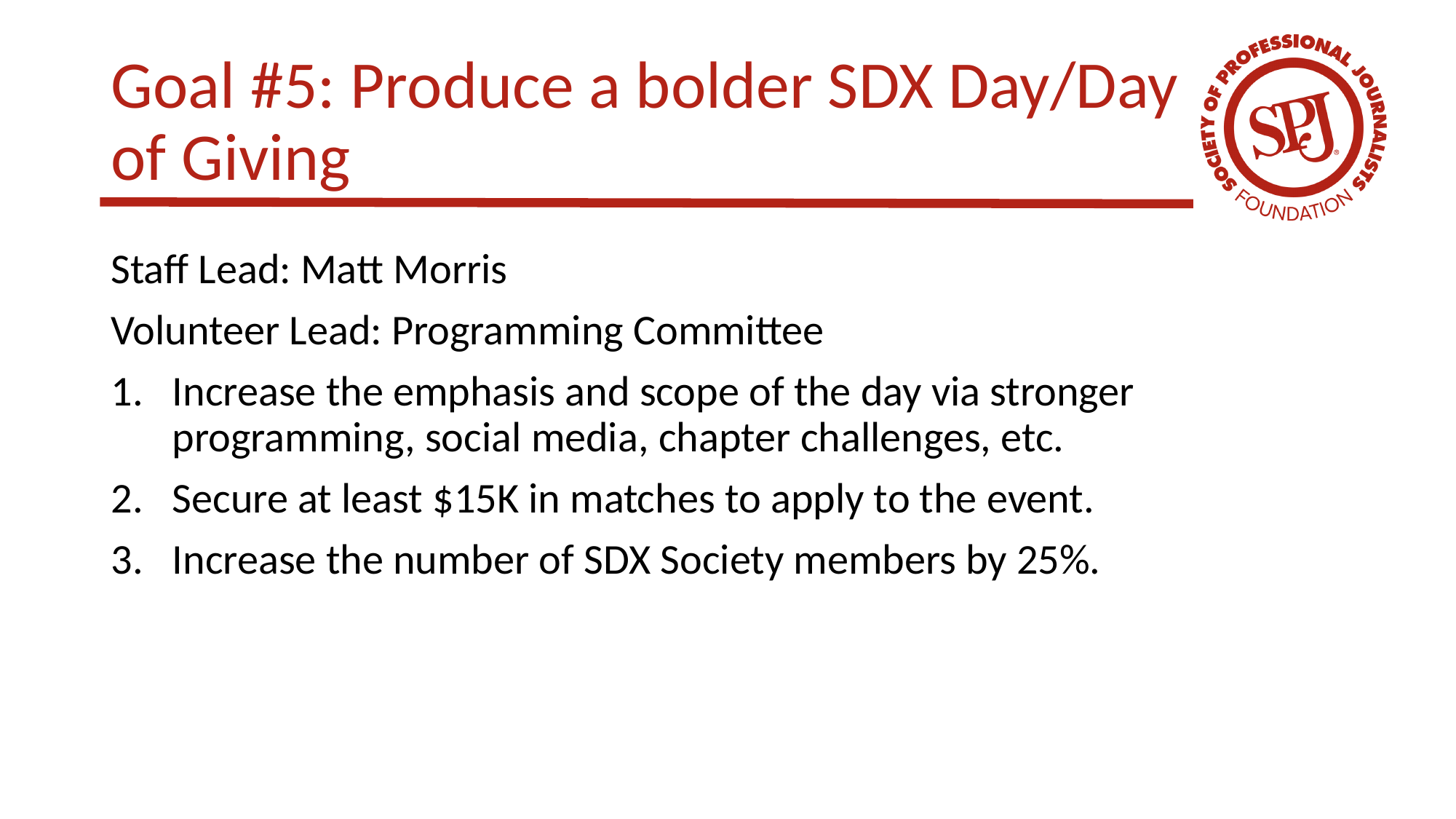

# Goal #5: Produce a bolder SDX Day/Day of Giving
Staff Lead: Matt Morris
Volunteer Lead: Programming Committee
Increase the emphasis and scope of the day via stronger programming, social media, chapter challenges, etc.
Secure at least $15K in matches to apply to the event.
Increase the number of SDX Society members by 25%.